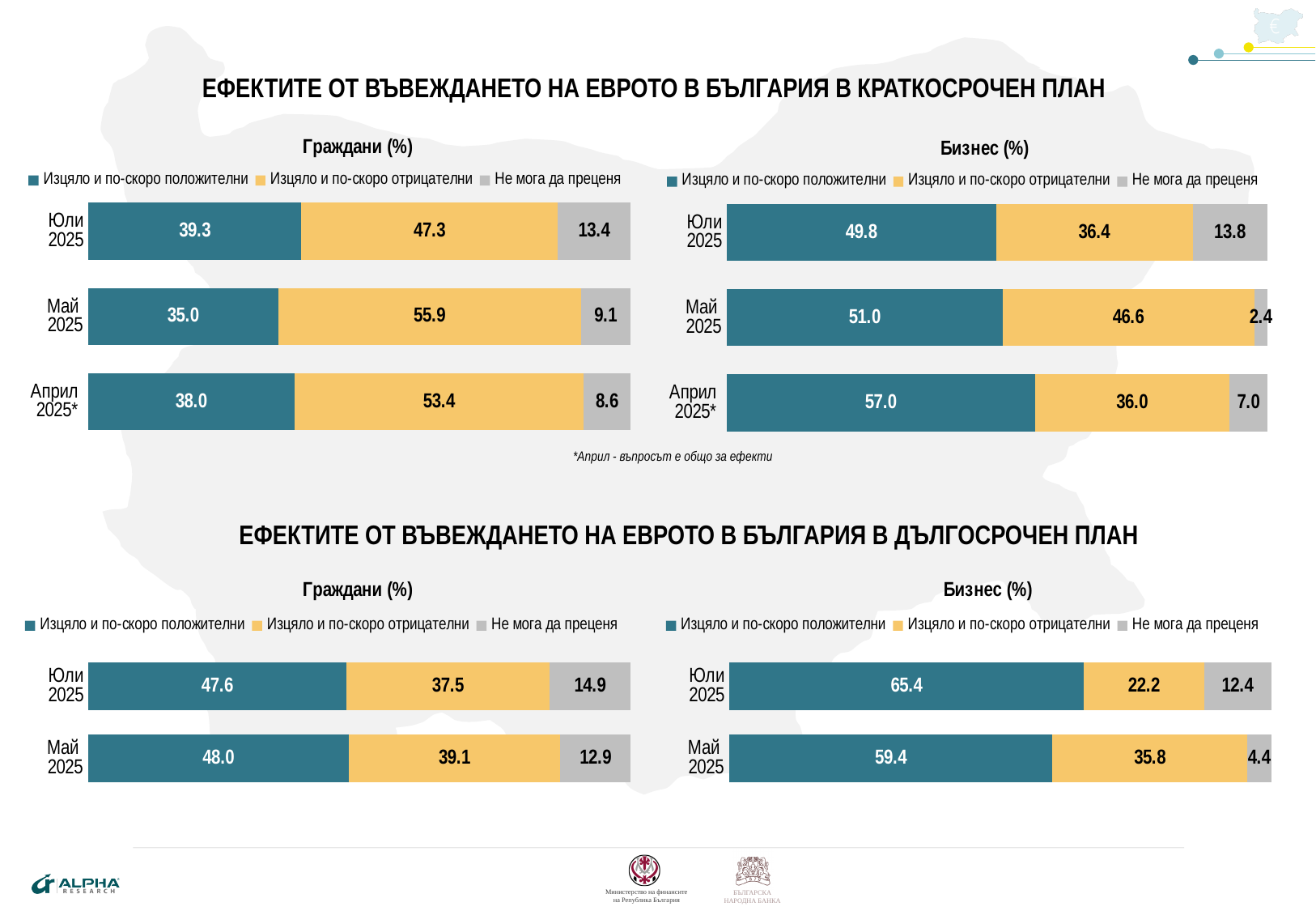

ефектите от въвеждането на еврото в България в краткосрочен план

### Chart: Граждани (%)

| Category | Изцяло и по-скоро положителни | Изцяло и по-скоро отрицателни | Не мога да преценя |
|---|---|---|---|
| Април
2025* | 38.0 | 53.4 | 8.6 |
| Май
2025 | 35.0 | 55.9 | 9.1 |
| Юли 2025 | 39.3 | 47.3 | 13.4 |

### Chart: Бизнес (%)

| Category | Изцяло и по-скоро положителни | Изцяло и по-скоро отрицателни | Не мога да преценя |
|---|---|---|---|
| Април
2025* | 57.0 | 36.0 | 7.0 |
| Май
2025 | 51.0 | 46.6 | 2.4 |
| Юли 2025 | 49.8 | 36.4 | 13.8 |
 *Април - въпросът е общо за ефекти
ефектите от въвеждането на еврото в България в дългосрочен план

### Chart: Граждани (%)

| Category | Изцяло и по-скоро положителни | Изцяло и по-скоро отрицателни | Не мога да преценя |
|---|---|---|---|
| Май
2025 | 48.0 | 39.1 | 12.9 |
| Юли 2025 | 47.6 | 37.5 | 14.9 |

### Chart: Бизнес (%)

| Category | Изцяло и по-скоро положителни | Изцяло и по-скоро отрицателни | Не мога да преценя |
|---|---|---|---|
| Май
2025 | 59.4 | 35.8 | 4.4 |
| Юли 2025 | 65.4 | 22.2 | 12.4 |